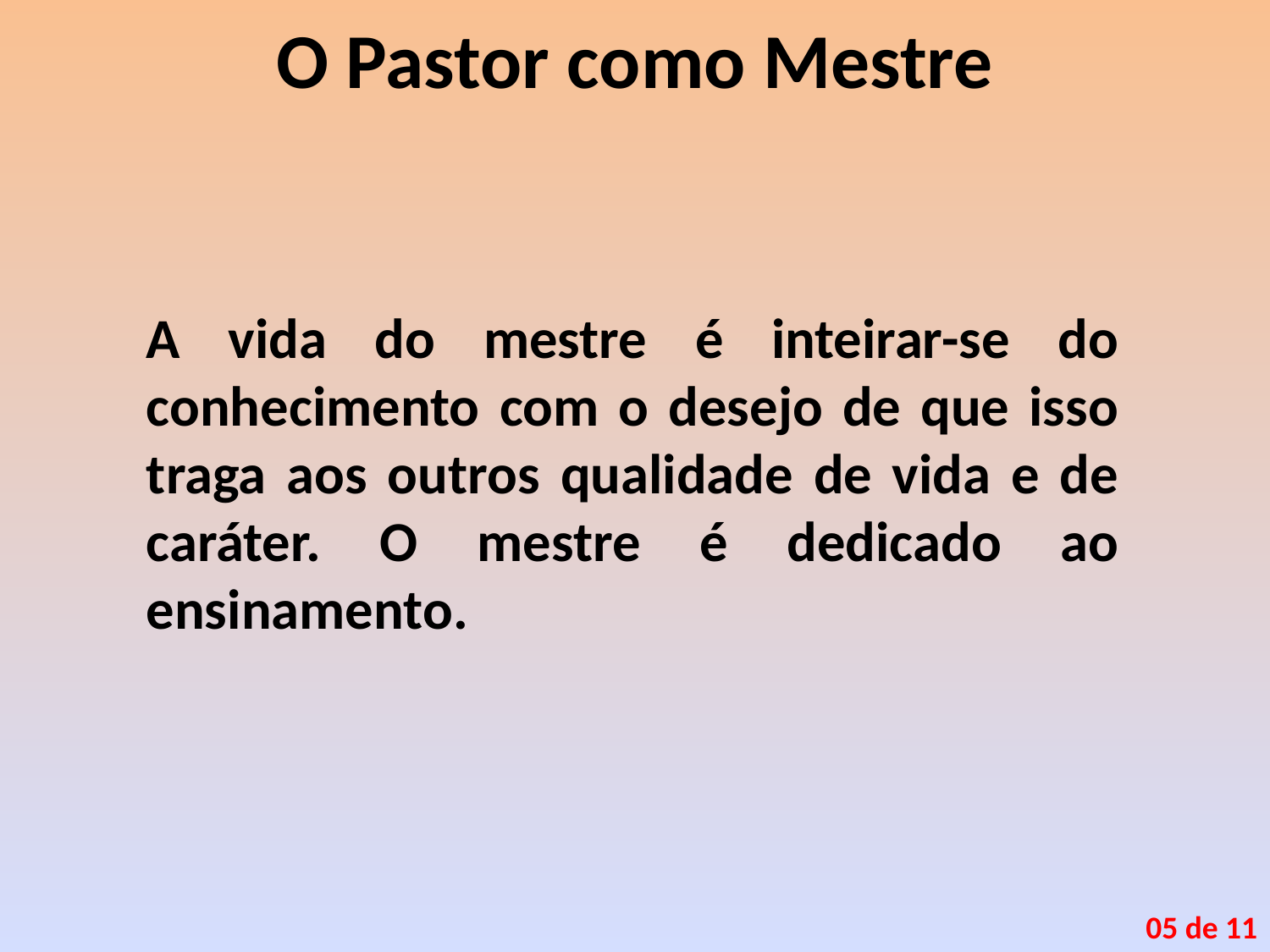

# O Pastor como Mestre
A vida do mestre é inteirar-se do conhecimento com o desejo de que isso traga aos outros qualidade de vida e de caráter. O mestre é dedicado ao ensinamento.
05 de 11